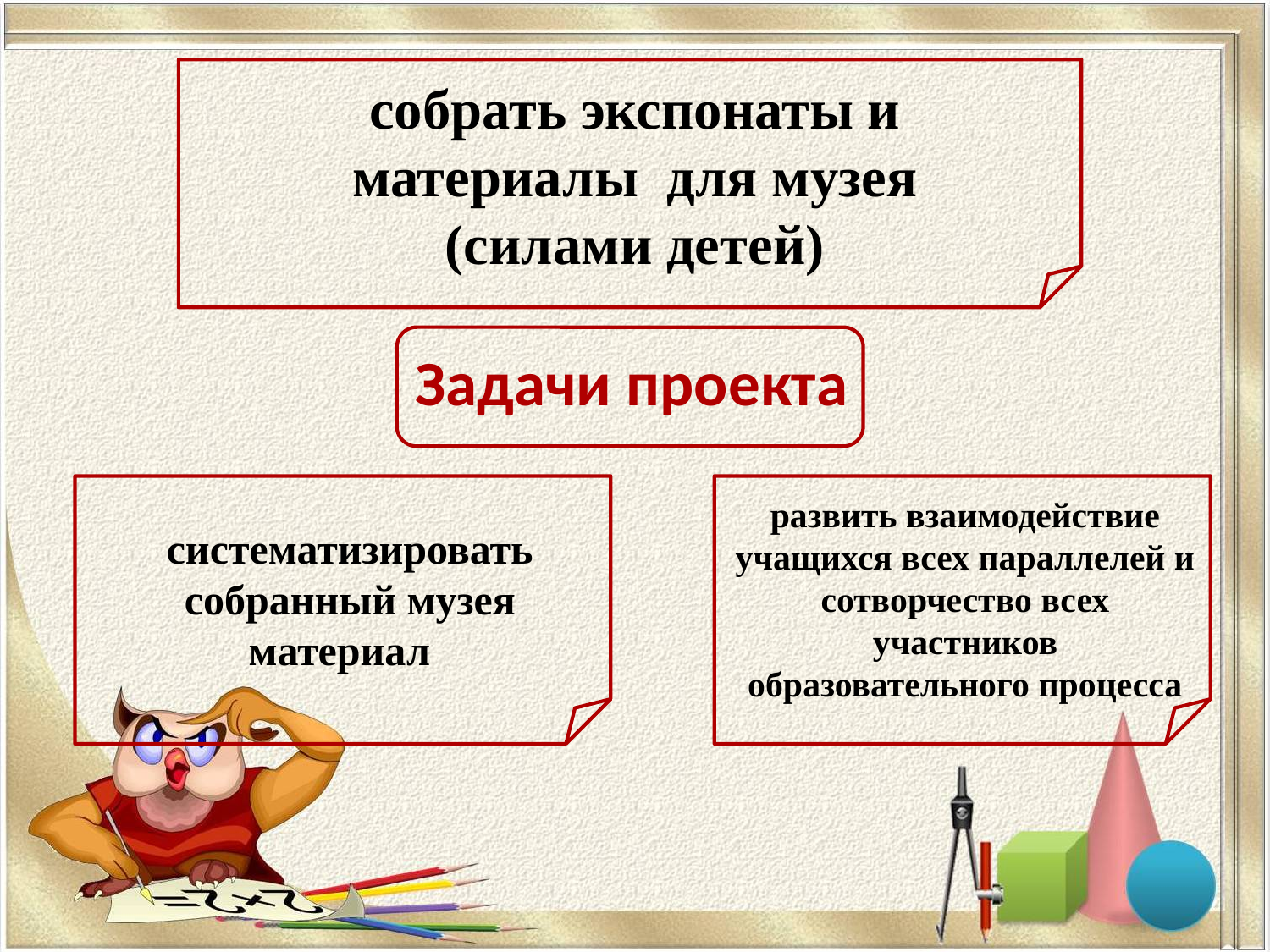

собрать экспонаты и материалы  для музея (силами детей)

Задачи проекта

развить взаимодействие учащихся всех параллелей и сотворчество всех участников образовательного процесса
систематизировать собранный музея материал